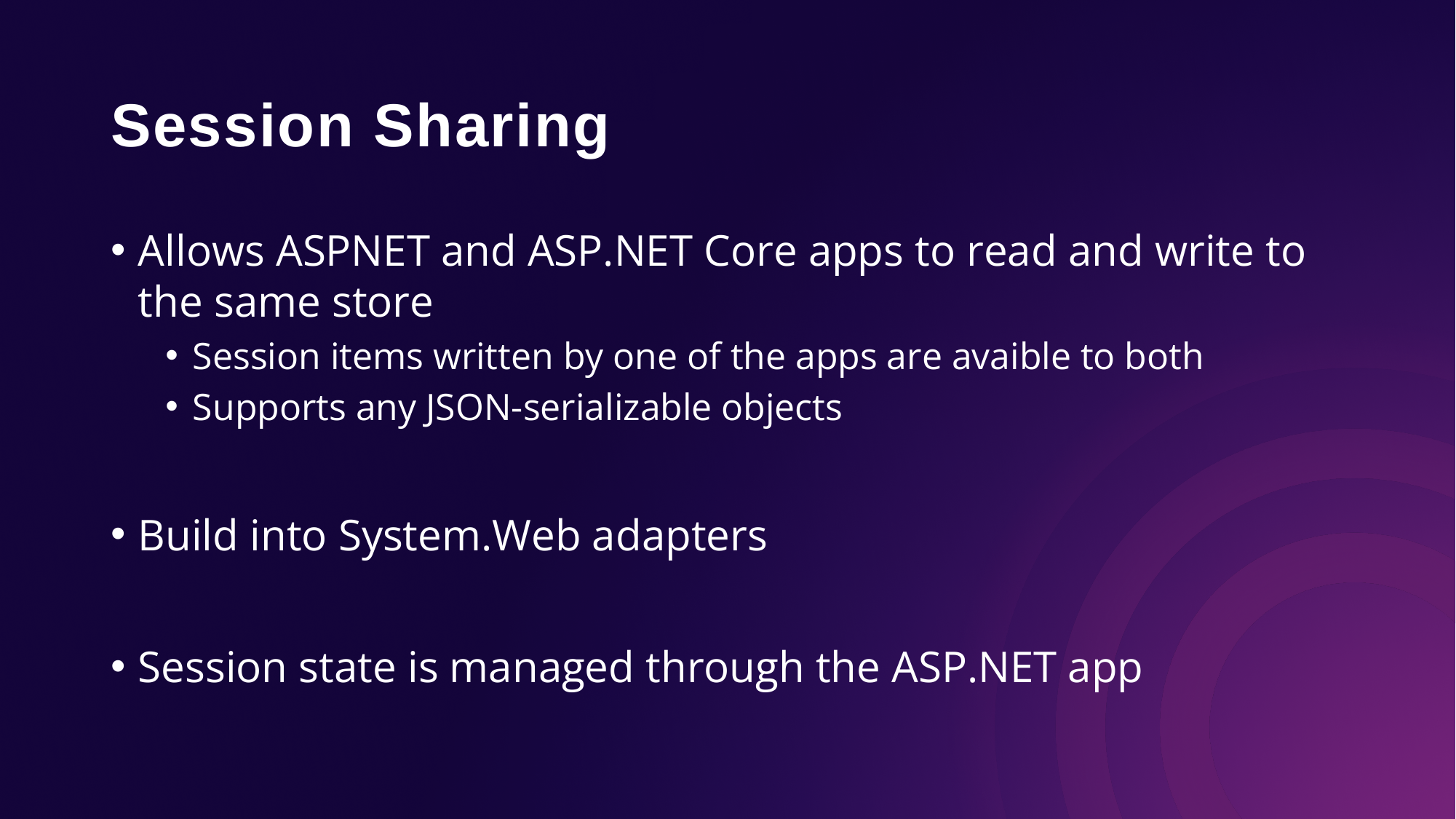

# Session Sharing
Allows ASPNET and ASP.NET Core apps to read and write to the same store
Session items written by one of the apps are avaible to both
Supports any JSON-serializable objects

Build into System.Web adapters

Session state is managed through the ASP.NET app